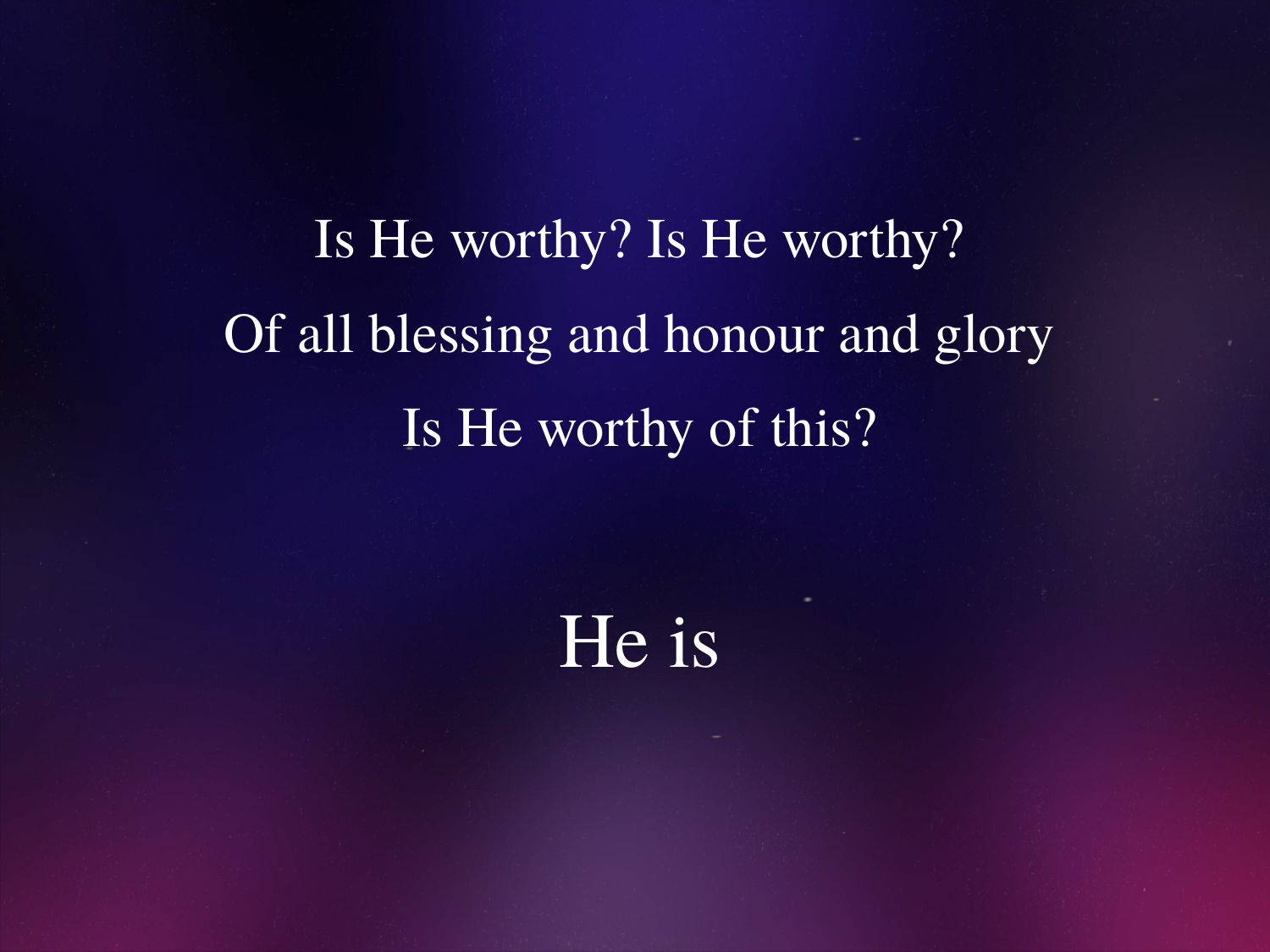

# Is He worthy? Is He worthy? Of all blessing and honour and glory Is He worthy of this? He is